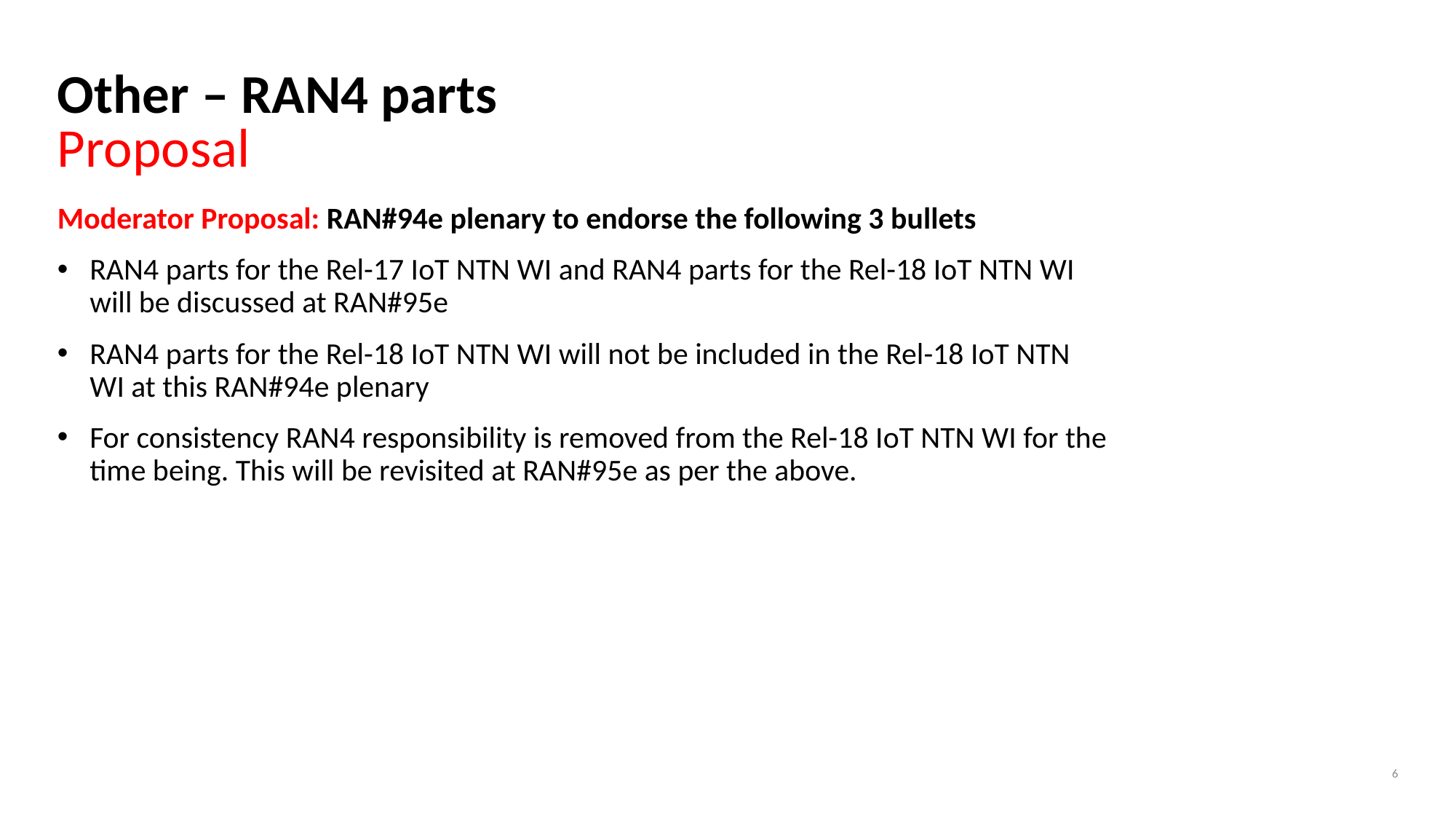

# Other – RAN4 parts Proposal
Moderator Proposal: RAN#94e plenary to endorse the following 3 bullets
RAN4 parts for the Rel-17 IoT NTN WI and RAN4 parts for the Rel-18 IoT NTN WI will be discussed at RAN#95e
RAN4 parts for the Rel-18 IoT NTN WI will not be included in the Rel-18 IoT NTN WI at this RAN#94e plenary
For consistency RAN4 responsibility is removed from the Rel-18 IoT NTN WI for the time being. This will be revisited at RAN#95e as per the above.

6